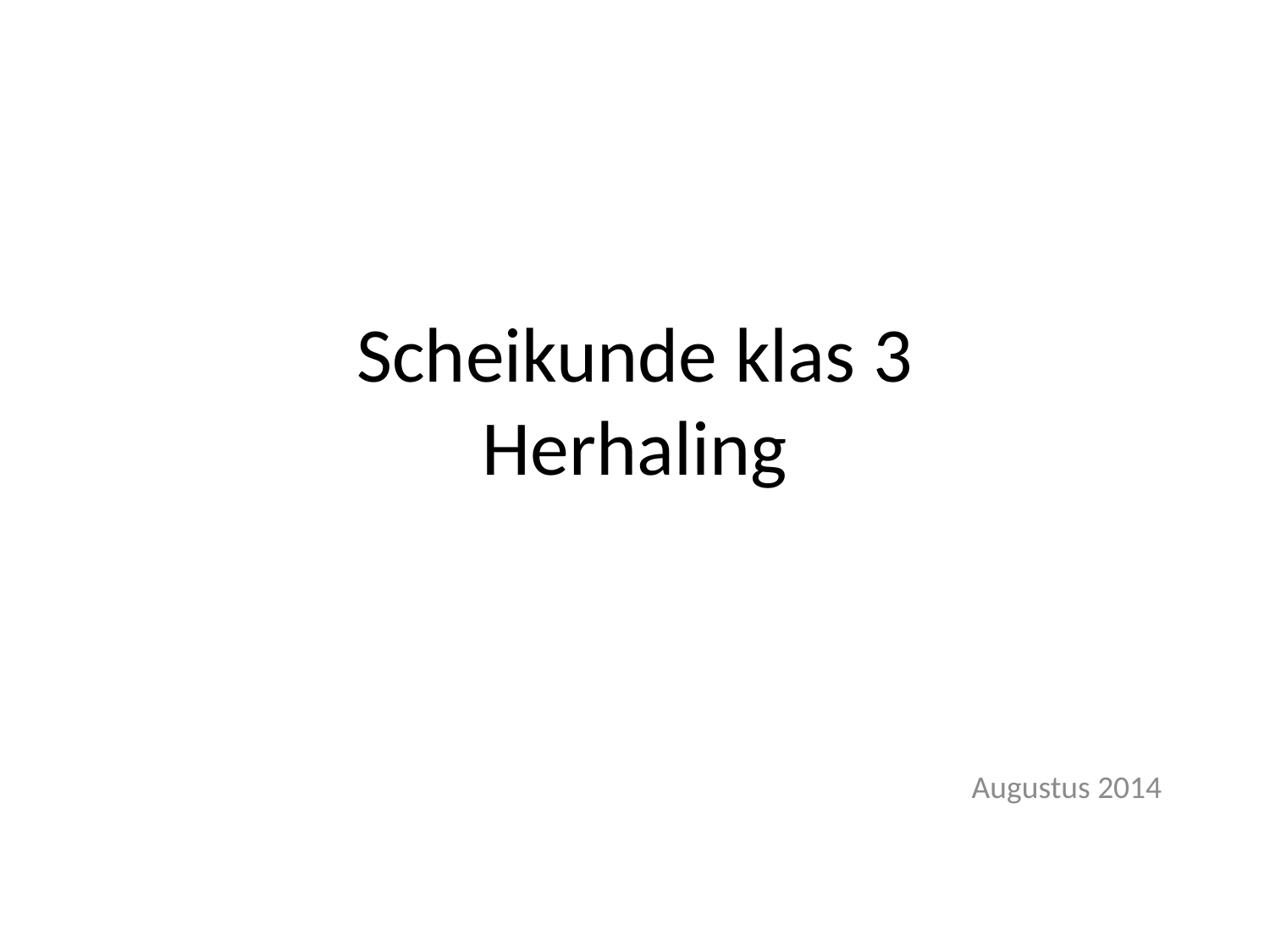

# Scheikunde klas 3 Herhaling

Augustus 2014